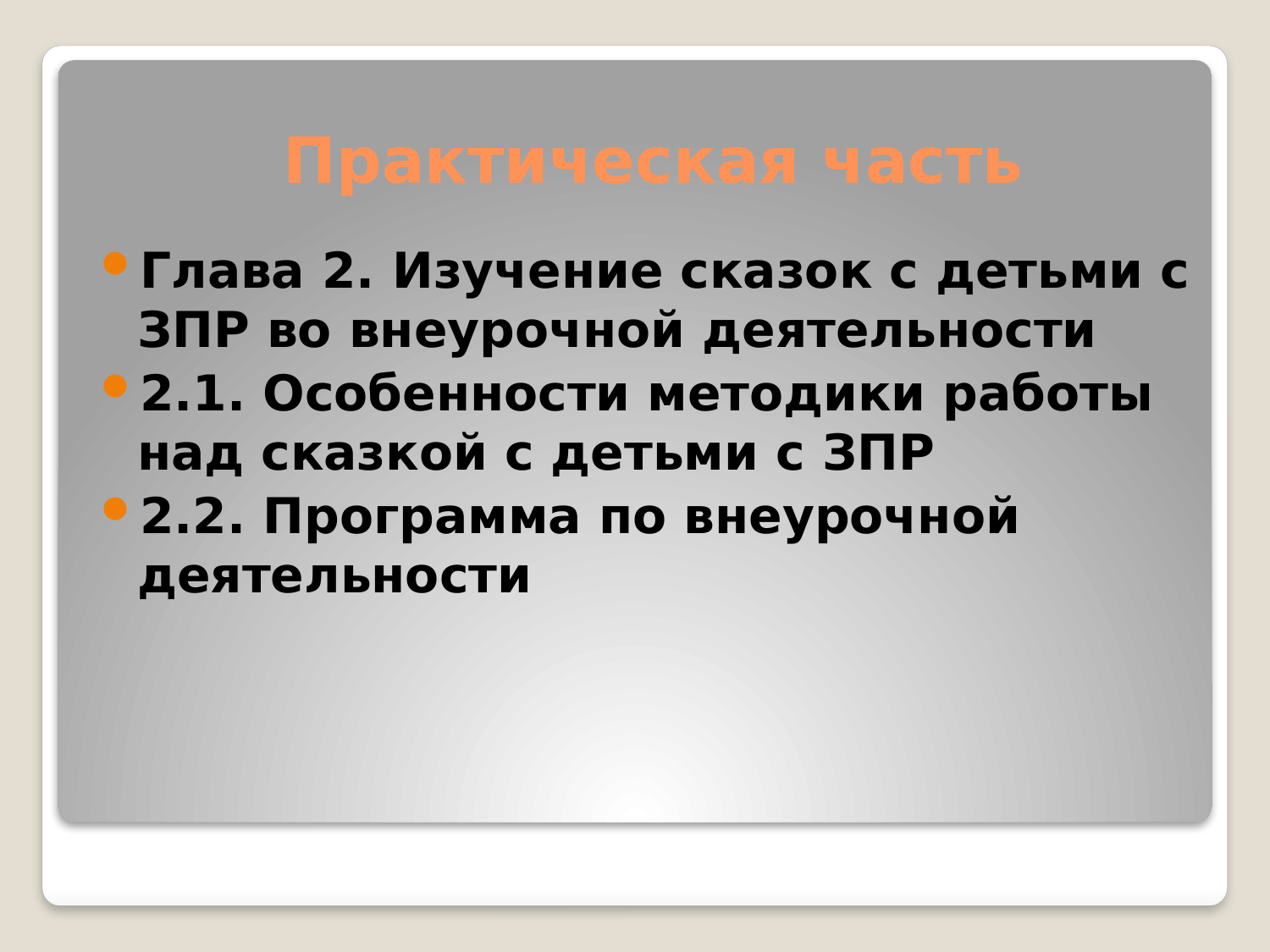

# Практическая часть
Глава 2. Изучение сказок с детьми с ЗПР во внеурочной деятельности
2.1. Особенности методики работы над сказкой с детьми с ЗПР
2.2. Программа по внеурочной деятельности